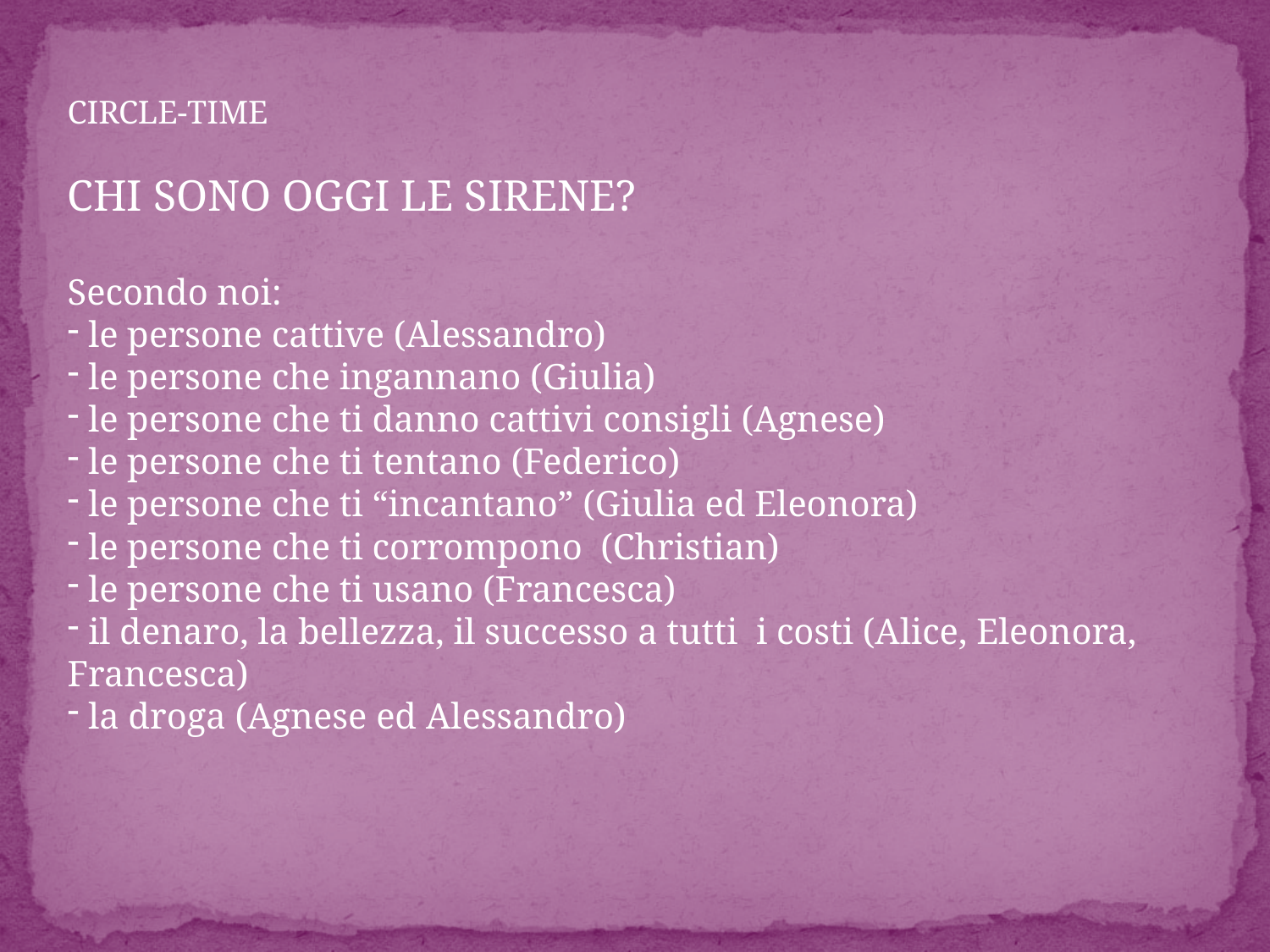

CIRCLE-TIME

CHI SONO OGGI LE SIRENE?

Secondo noi:
 le persone cattive (Alessandro)
 le persone che ingannano (Giulia)
 le persone che ti danno cattivi consigli (Agnese)
 le persone che ti tentano (Federico)
 le persone che ti “incantano” (Giulia ed Eleonora)
 le persone che ti corrompono  (Christian)
 le persone che ti usano (Francesca)
 il denaro, la bellezza, il successo a tutti  i costi (Alice, Eleonora, Francesca)
 la droga (Agnese ed Alessandro)